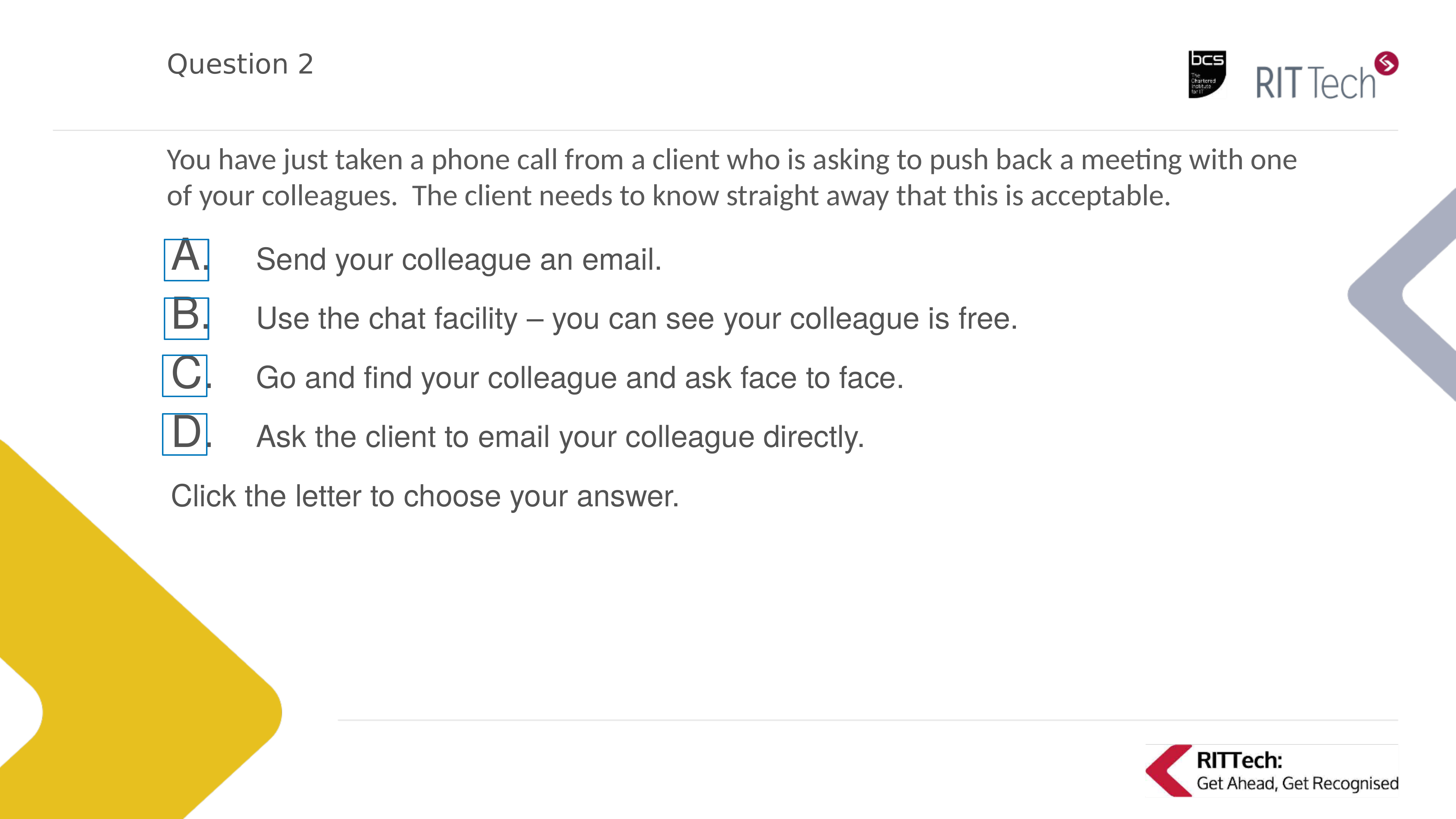

# Question 2
You have just taken a phone call from a client who is asking to push back a meeting with one of your colleagues.  The client needs to know straight away that this is acceptable.

Send your colleague an email.
Use the chat facility – you can see your colleague is free.
Go and find your colleague and ask face to face.
Ask the client to email your colleague directly.
Click the letter to choose your answer.